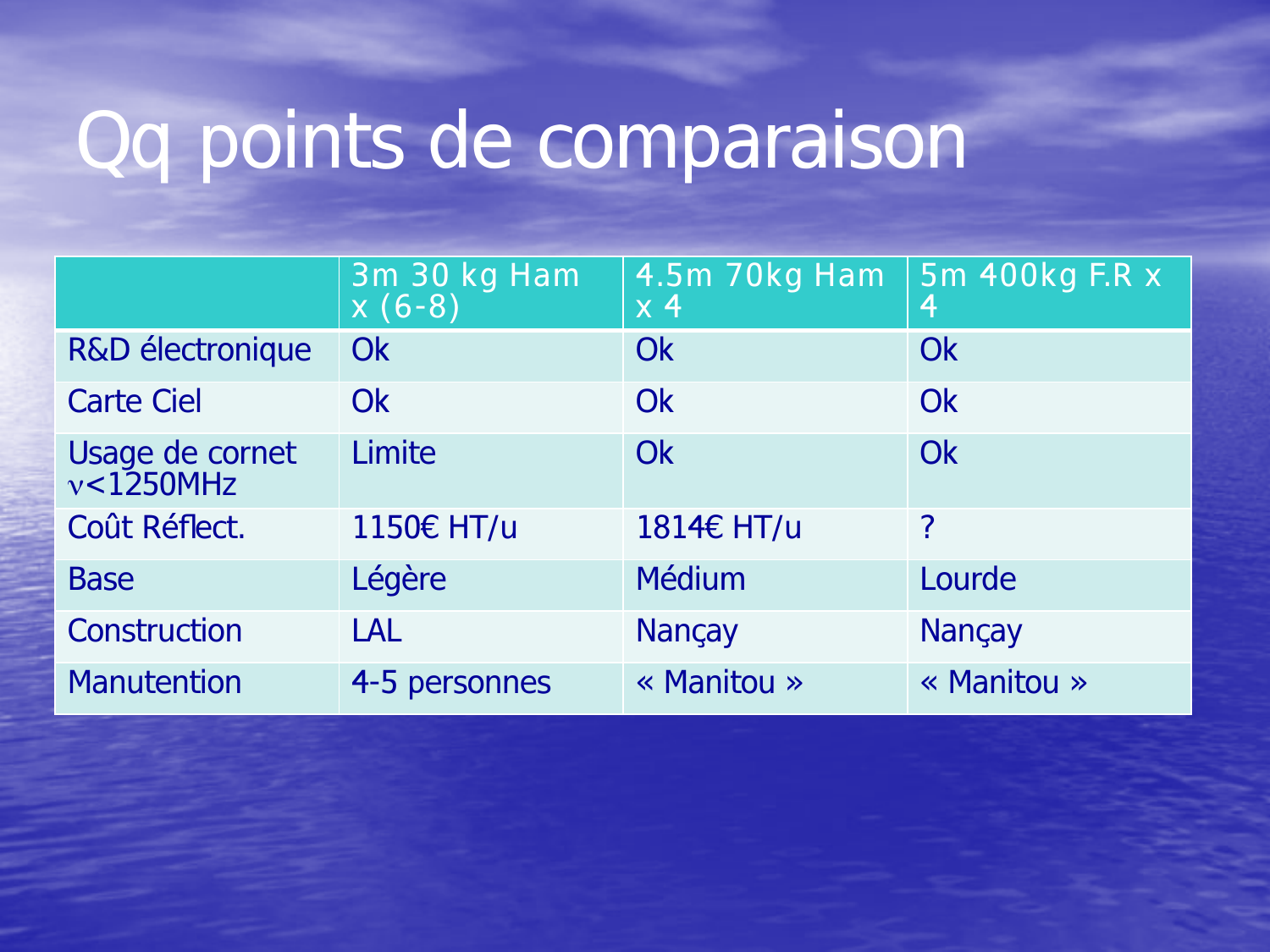

# Qq points de comparaison
|  | 3m 30 kg Ham x (6-8) | 4.5m 70kg Ham x 4 | 5m 400kg F.R x 4 |
| --- | --- | --- | --- |
| R&D électronique | Ok | Ok | Ok |
| Carte Ciel | Ok | Ok | Ok |
| Usage de cornet ν<1250MHz | Limite | Ok | Ok |
| Coût Réflect. | 1150€ HT/u | 1814€ HT/u | ? |
| Base | Légère | Médium | Lourde |
| Construction | LAL | Nançay | Nançay |
| Manutention | 4-5 personnes | « Manitou » | « Manitou » |